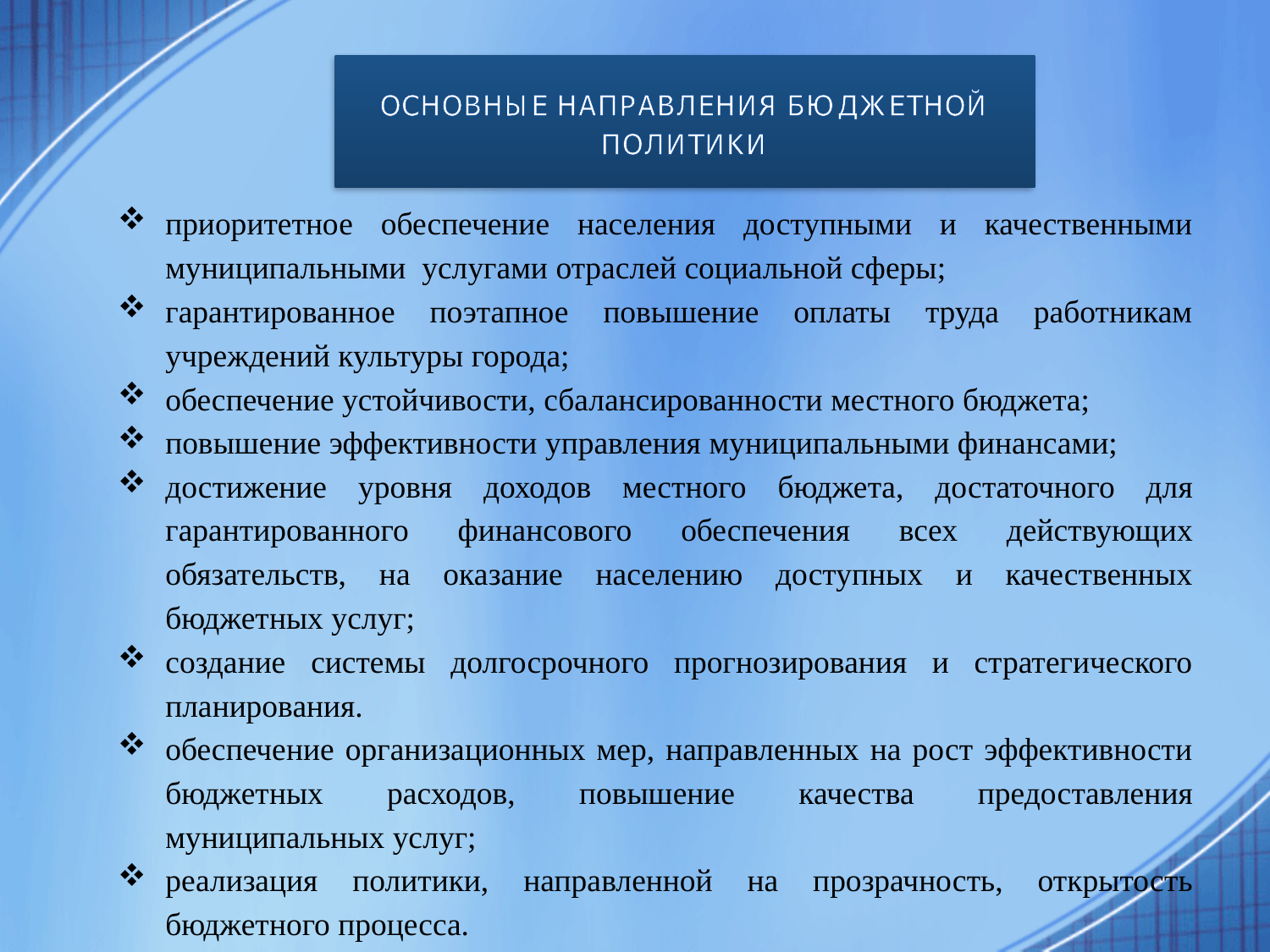

ОСНОВНЫЕ НАПРАВЛЕНИЯ БЮДЖЕТНОЙ ПОЛИТИКИ
приоритетное обеспечение населения доступными и качественными муниципальными  услугами отраслей социальной сферы;
гарантированное поэтапное повышение оплаты труда работникам учреждений культуры города;
обеспечение устойчивости, сбалансированности местного бюджета;
повышение эффективности управления муниципальными финансами;
достижение уровня доходов местного бюджета, достаточного для гарантированного финансового обеспечения всех действующих обязательств, на оказание населению доступных и качественных бюджетных услуг;
создание системы долгосрочного прогнозирования и стратегического планирования.
обеспечение организационных мер, направленных на рост эффективности бюджетных расходов, повышение качества предоставления муниципальных услуг;
реализация политики, направленной на прозрачность, открытость бюджетного процесса.